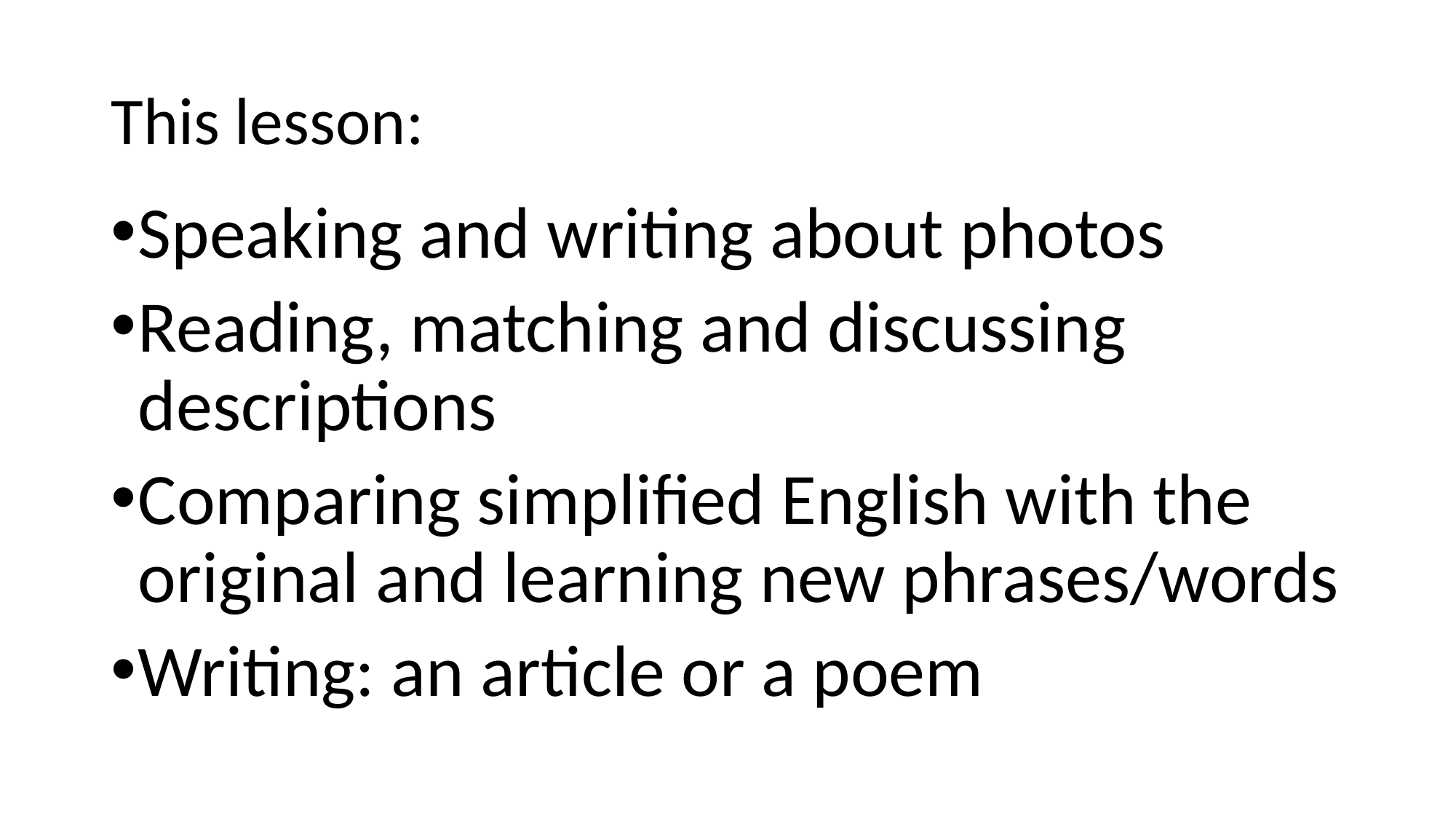

# This lesson:
Speaking and writing about photos
Reading, matching and discussing descriptions
Comparing simplified English with the original and learning new phrases/words
Writing: an article or a poem